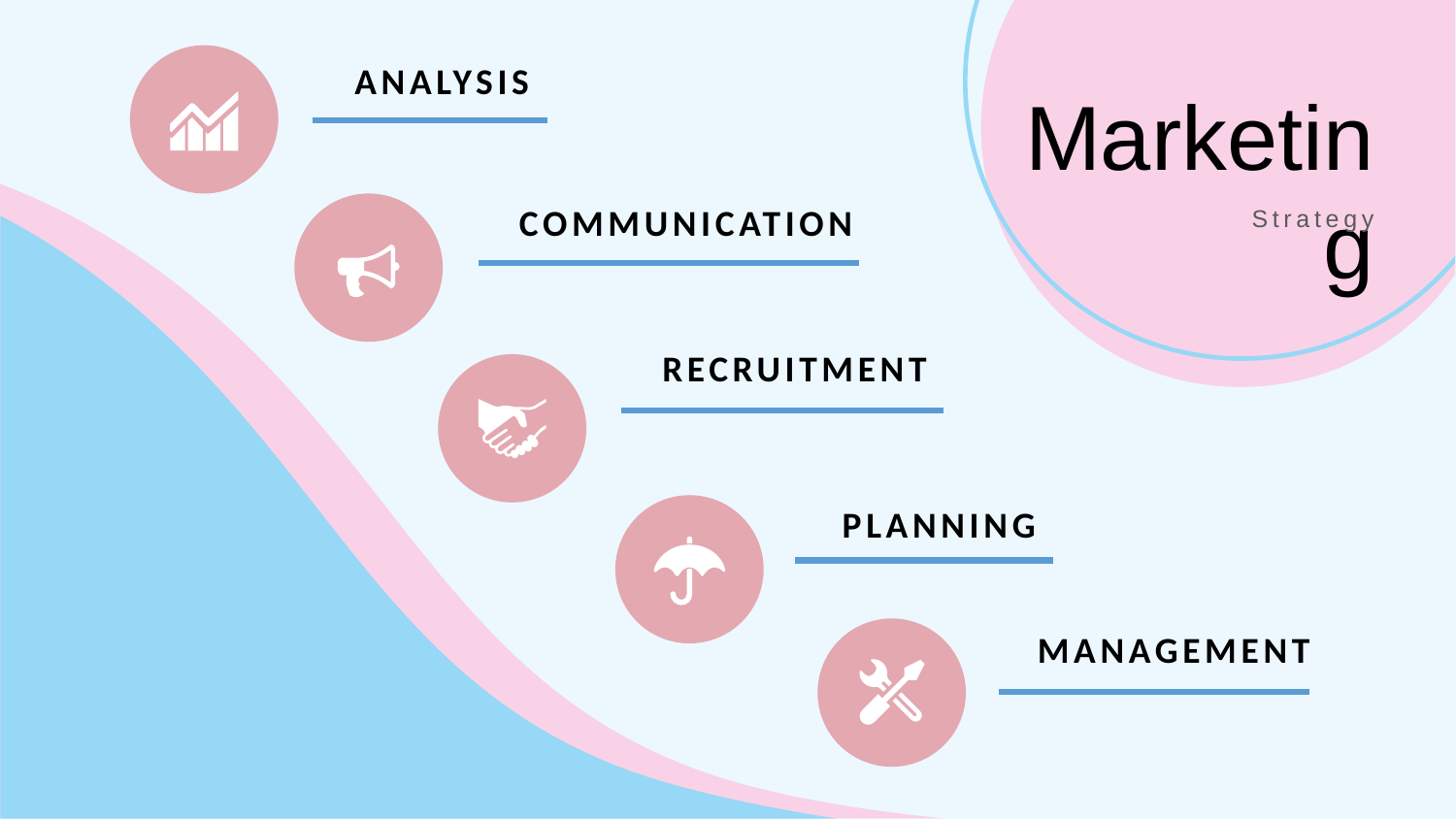

ANALYSIS
Marketing

COMMUNICATION

Strategy

RECRUITMENT

PLANNING

MANAGEMENT